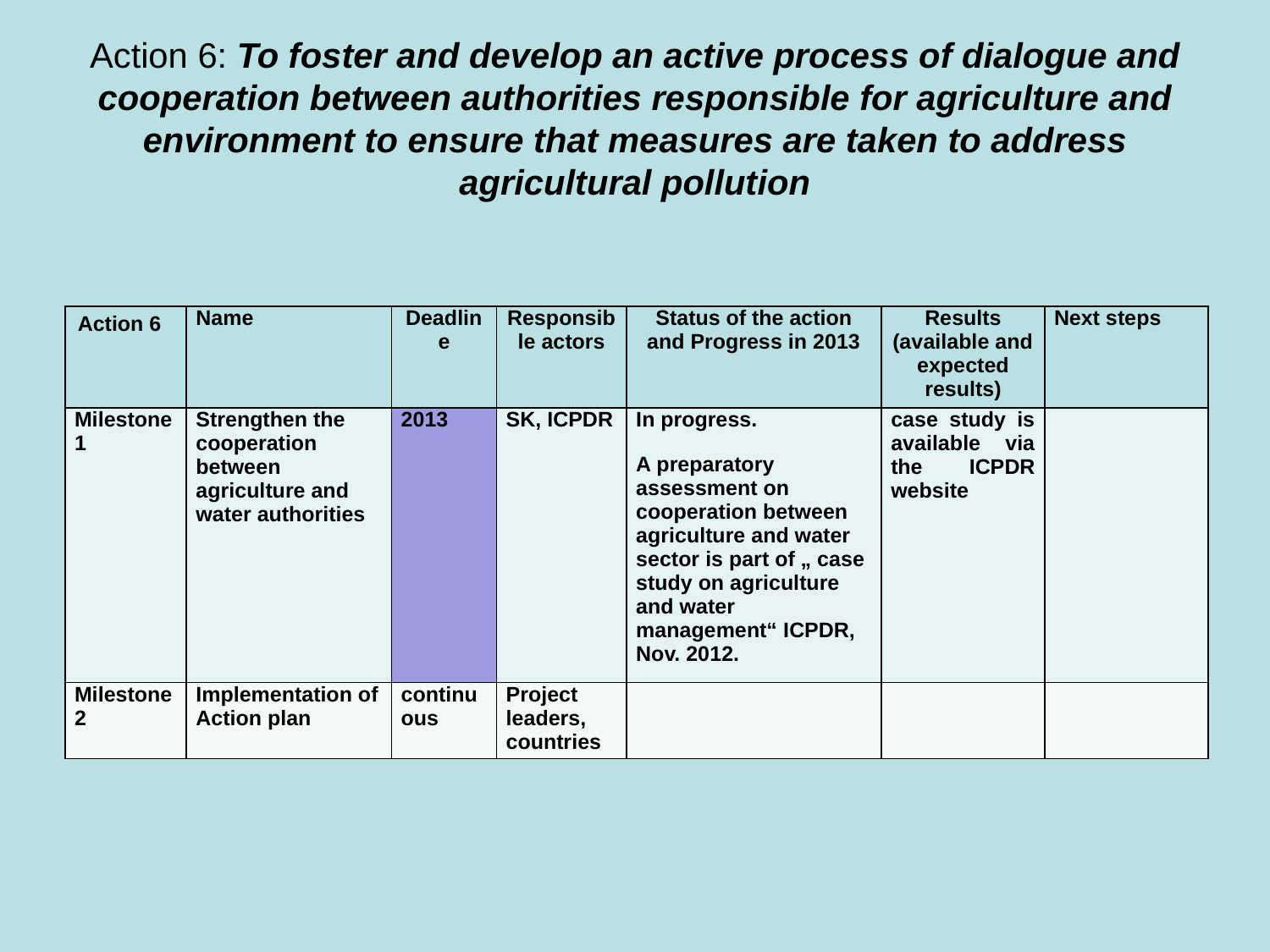

# Action 6: To foster and develop an active process of dialogue and cooperation between authorities responsible for agriculture and environment to ensure that measures are taken to address agricultural pollution
| Action 6 | Name | Deadline | Responsible actors | Status of the action and Progress in 2013 | Results (available and expected results) | Next steps |
| --- | --- | --- | --- | --- | --- | --- |
| Milestone 1 | Strengthen the cooperation between agriculture and water authorities | 2013 | SK, ICPDR | In progress. A preparatory assessment on cooperation between agriculture and water sector is part of „ case study on agriculture and water management“ ICPDR, Nov. 2012. | case study is available via the ICPDR website |  |
| Milestone 2 | Implementation of Action plan | continuous | Project leaders, countries |  |  |  |